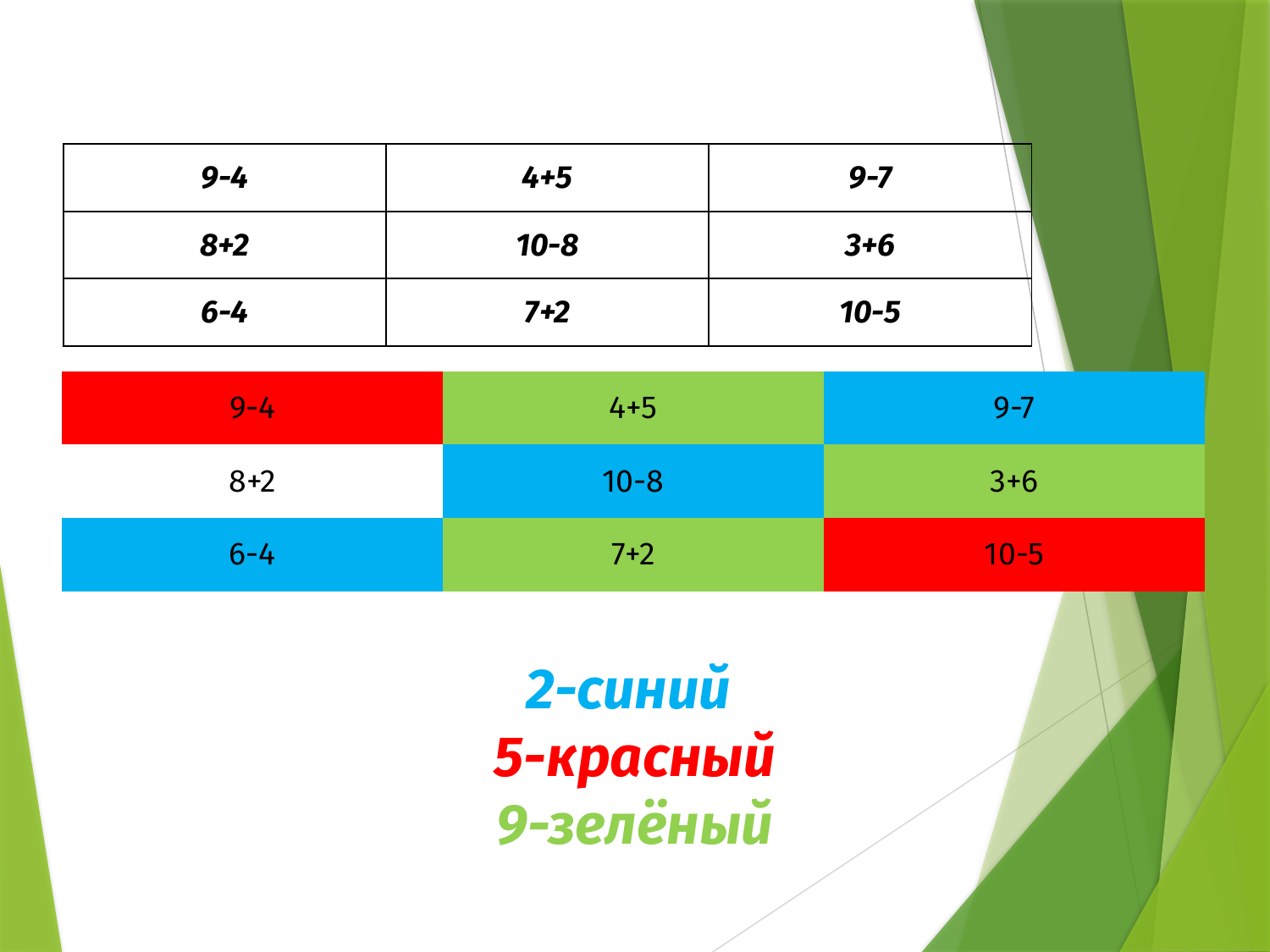

| 9-4 | 4+5 | 9-7 |
| --- | --- | --- |
| 8+2 | 10-8 | 3+6 |
| 6-4 | 7+2 | 10-5 |
| 9-4 | 4+5 | 9-7 |
| --- | --- | --- |
| 8+2 | 10-8 | 3+6 |
| 6-4 | 7+2 | 10-5 |
# 2-синий 5-красный 9-зелёный